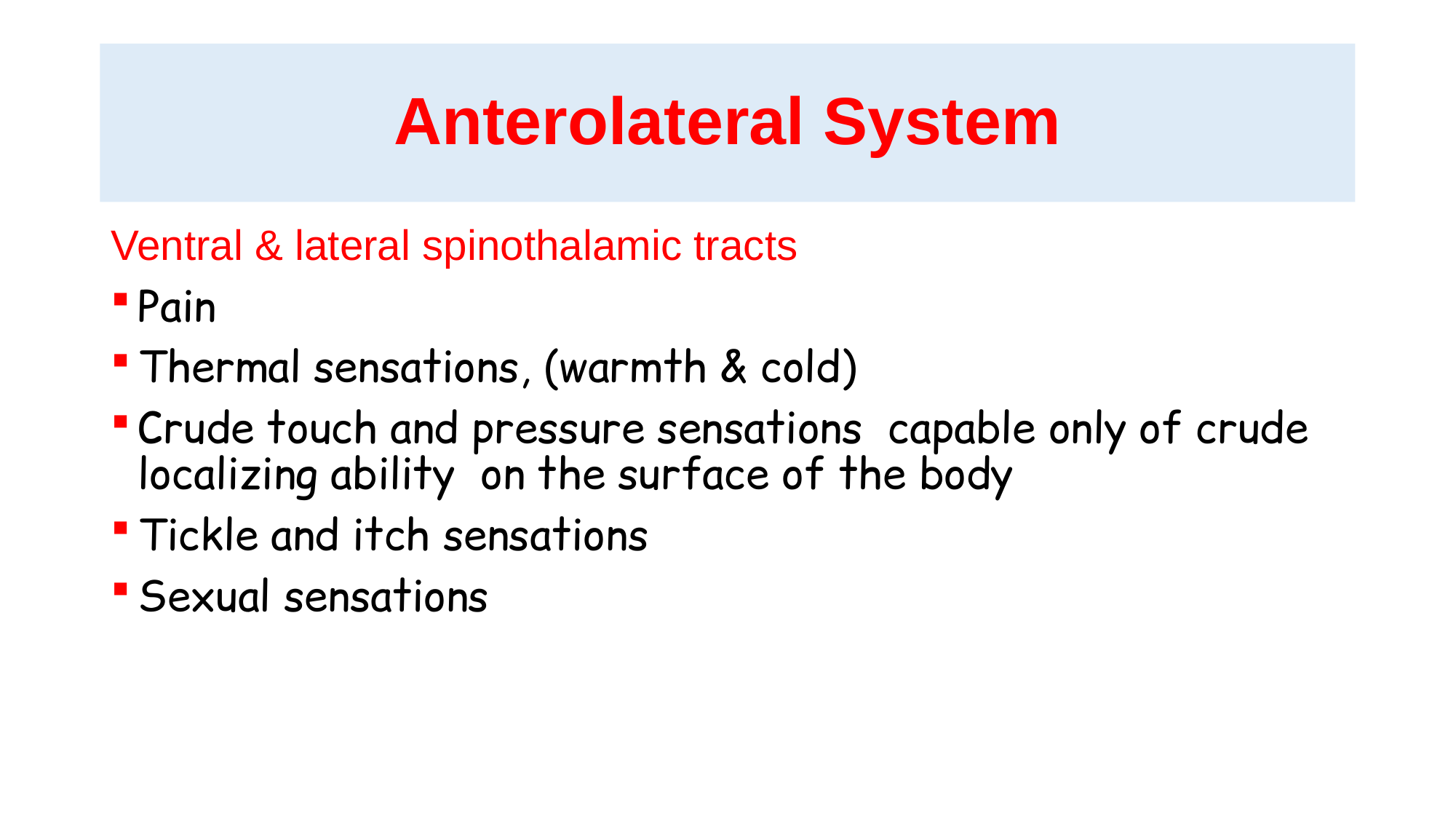

# Anterolateral System
Ventral & lateral spinothalamic tracts
Pain
Thermal sensations, (warmth & cold)
Crude touch and pressure sensations  capable only of crude localizing ability  on the surface of the body
Tickle and itch sensations
Sexual sensations